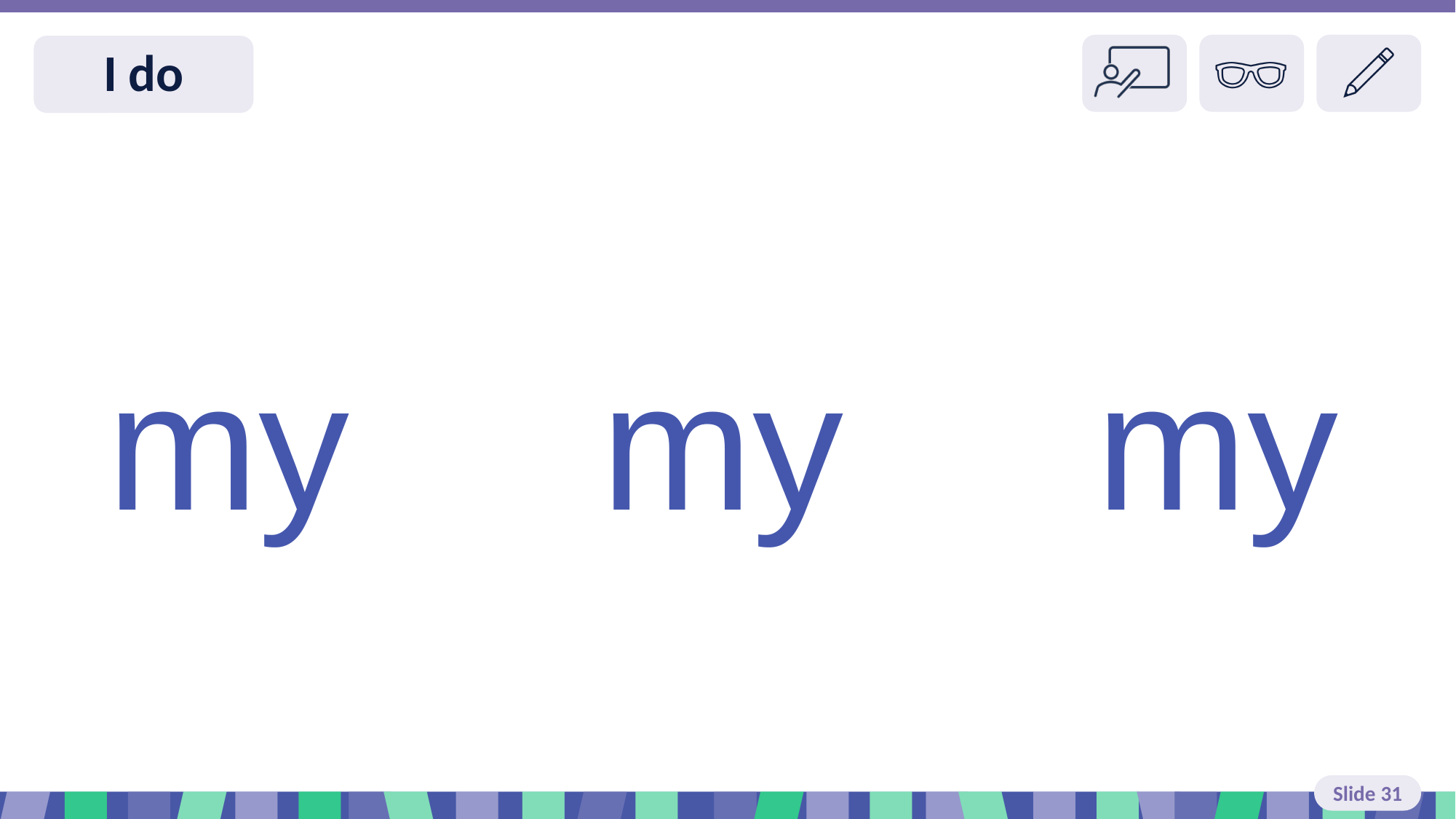

Slide 31 I do
my     my     my